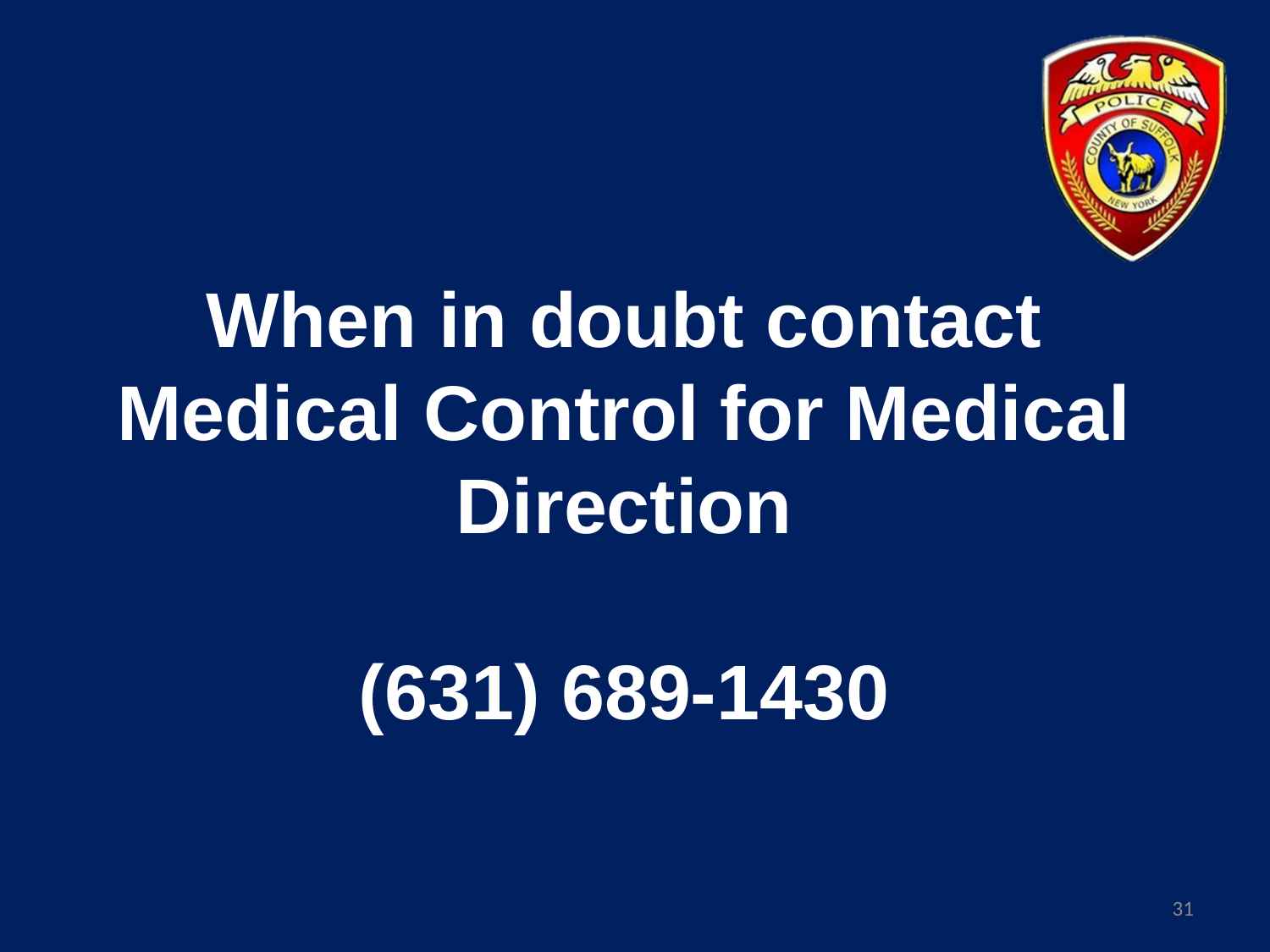

# When in doubt contact Medical Control for Medical Direction (631) 689-1430
31